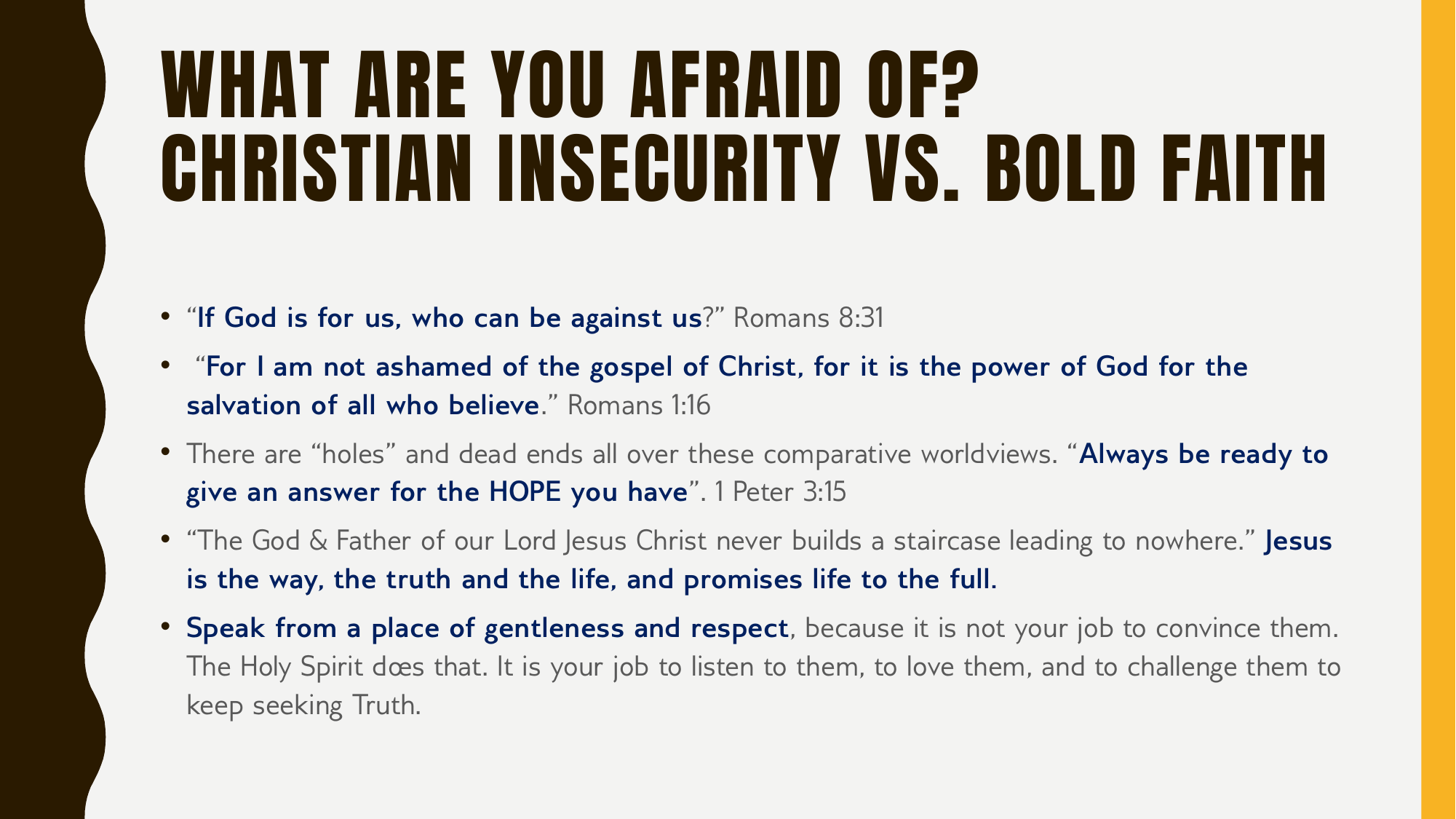

# What are you afraid of? Christian insecurity vs. bold faith
“If God is for us, who can be against us?” Romans 8:31
 “For I am not ashamed of the gospel of Christ, for it is the power of God for the salvation of all who believe.” Romans 1:16
There are “holes” and dead ends all over these comparative worldviews. “Always be ready to give an answer for the HOPE you have”. 1 Peter 3:15
“The God & Father of our Lord Jesus Christ never builds a staircase leading to nowhere.” Jesus is the way, the truth and the life, and promises life to the full.
Speak from a place of gentleness and respect, because it is not your job to convince them. The Holy Spirit does that. It is your job to listen to them, to love them, and to challenge them to keep seeking Truth.